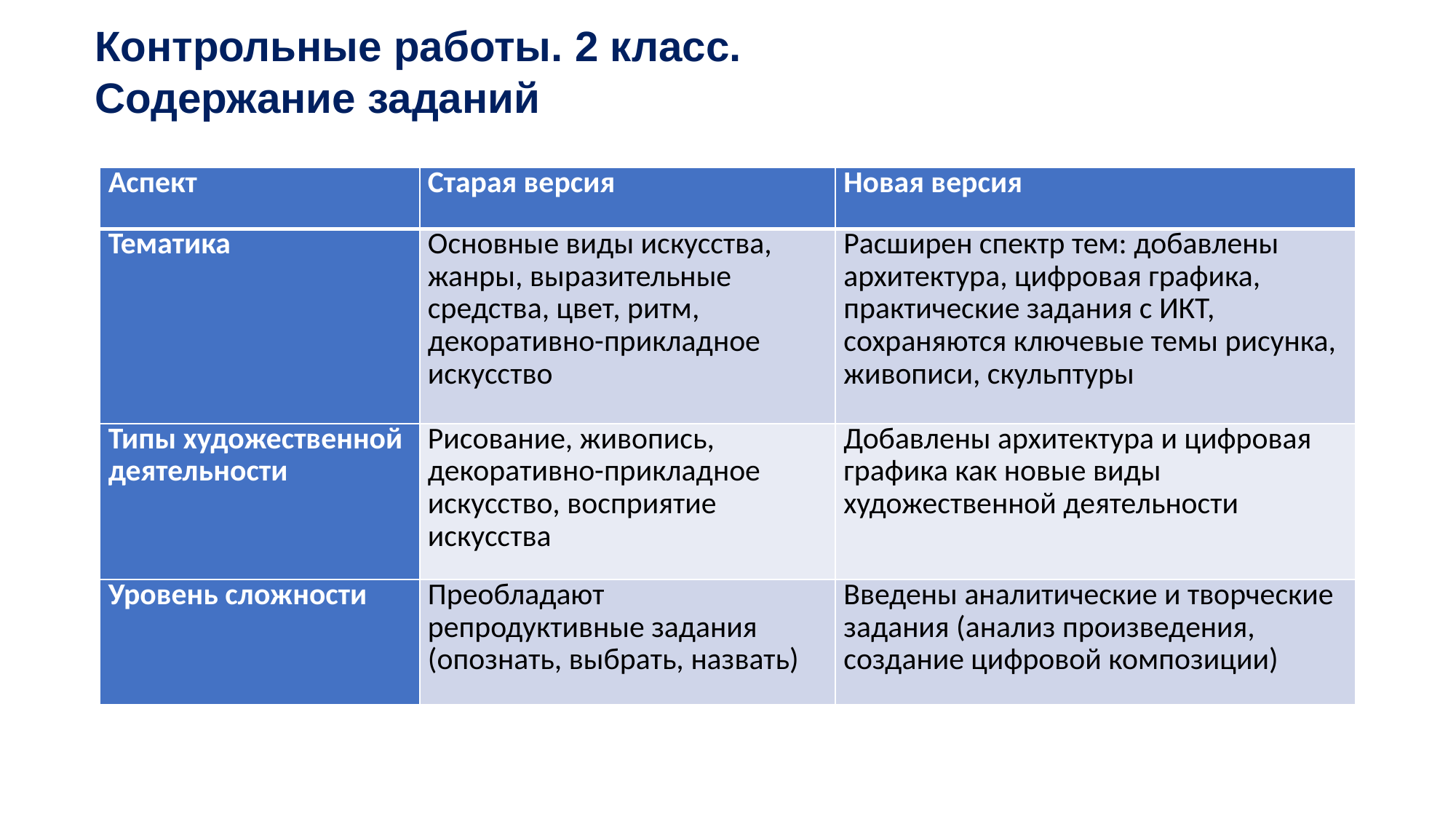

Контрольные работы. 2 класс.
Содержание заданий
#
| Аспект | Старая версия | Новая версия |
| --- | --- | --- |
| Тематика | Основные виды искусства, жанры, выразительные средства, цвет, ритм, декоративно-прикладное искусство | Расширен спектр тем: добавлены архитектура, цифровая графика, практические задания с ИКТ, сохраняются ключевые темы рисунка, живописи, скульптуры |
| Типы художественной деятельности | Рисование, живопись, декоративно-прикладное искусство, восприятие искусства | Добавлены архитектура и цифровая графика как новые виды художественной деятельности |
| Уровень сложности | Преобладают репродуктивные задания (опознать, выбрать, назвать) | Введены аналитические и творческие задания (анализ произведения, создание цифровой композиции) |